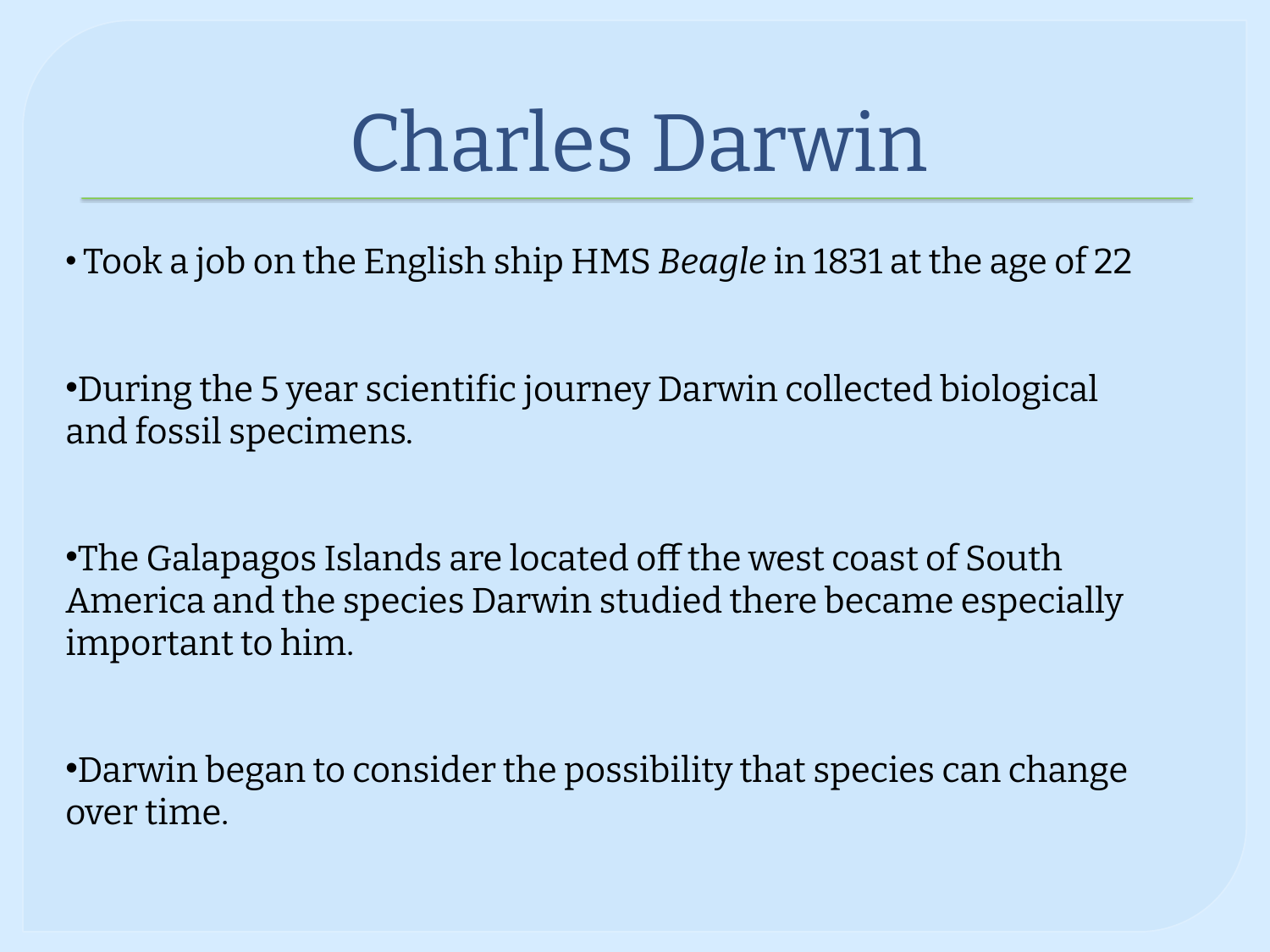

# Charles Darwin
 Took a job on the English ship HMS Beagle in 1831 at the age of 22

During the 5 year scientific journey Darwin collected biological and fossil specimens.

The Galapagos Islands are located off the west coast of South America and the species Darwin studied there became especially important to him.

Darwin began to consider the possibility that species can change over time.